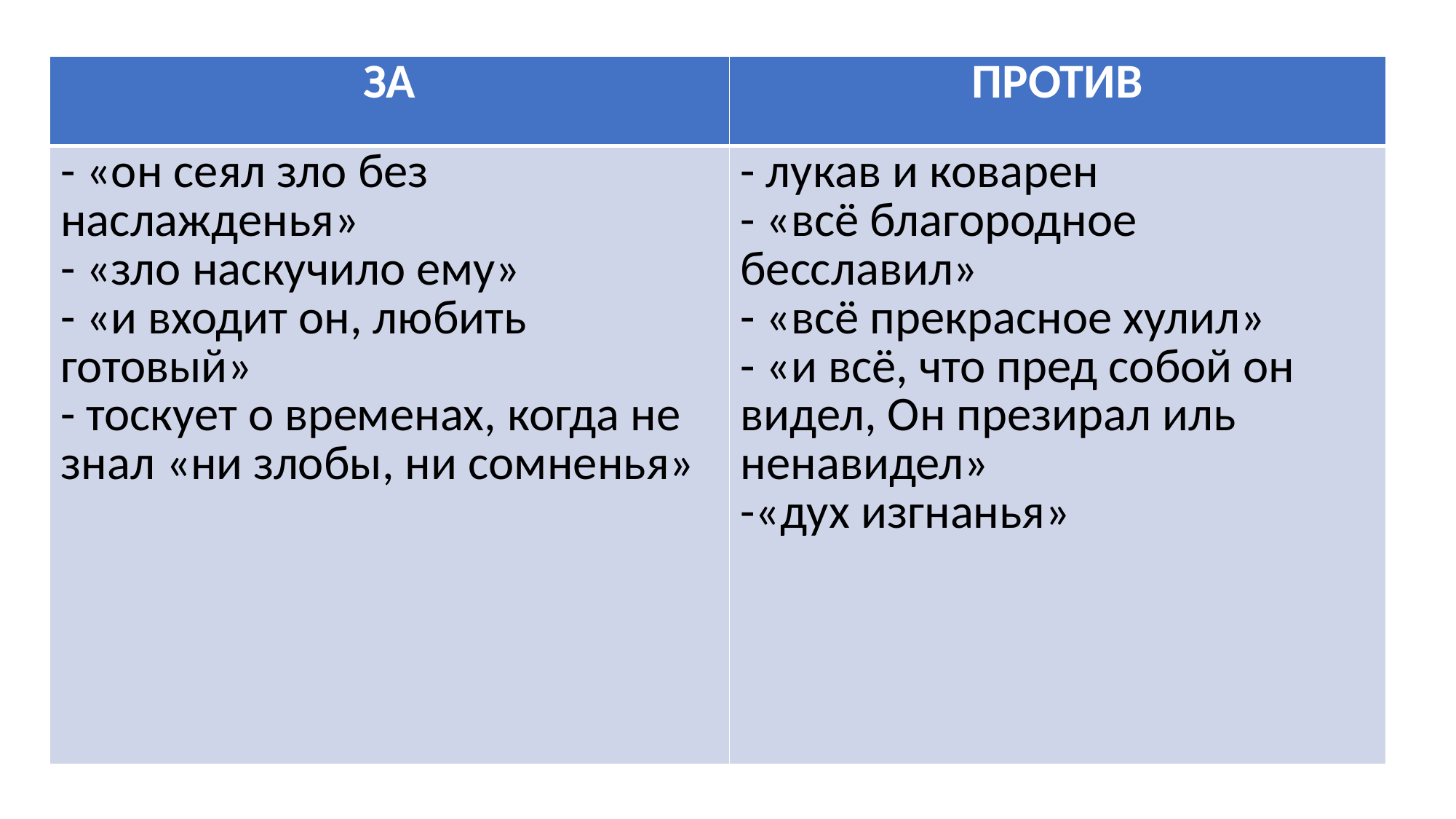

#
| ЗА | ПРОТИВ |
| --- | --- |
| - «он сеял зло без наслажденья» - «зло наскучило ему» - «и входит он, любить готовый» - тоскует о временах, когда не знал «ни злобы, ни сомненья» | - лукав и коварен - «всё благородное бесславил» - «всё прекрасное хулил» - «и всё, что пред собой он видел, Он презирал иль ненавидел» -«дух изгнанья» |